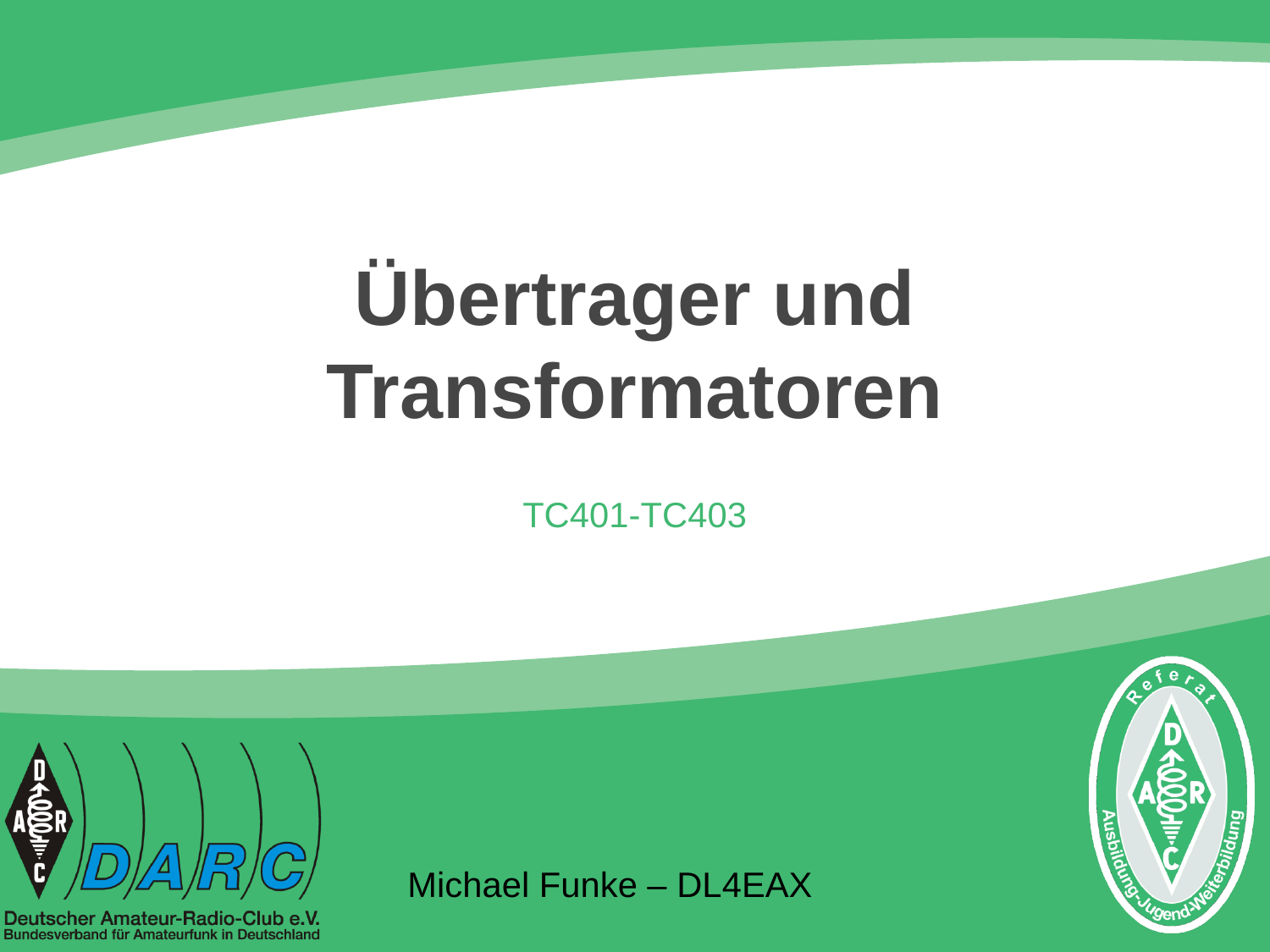

# Übertrager und Transformatoren
TC401-TC403
Michael Funke – DL4EAX